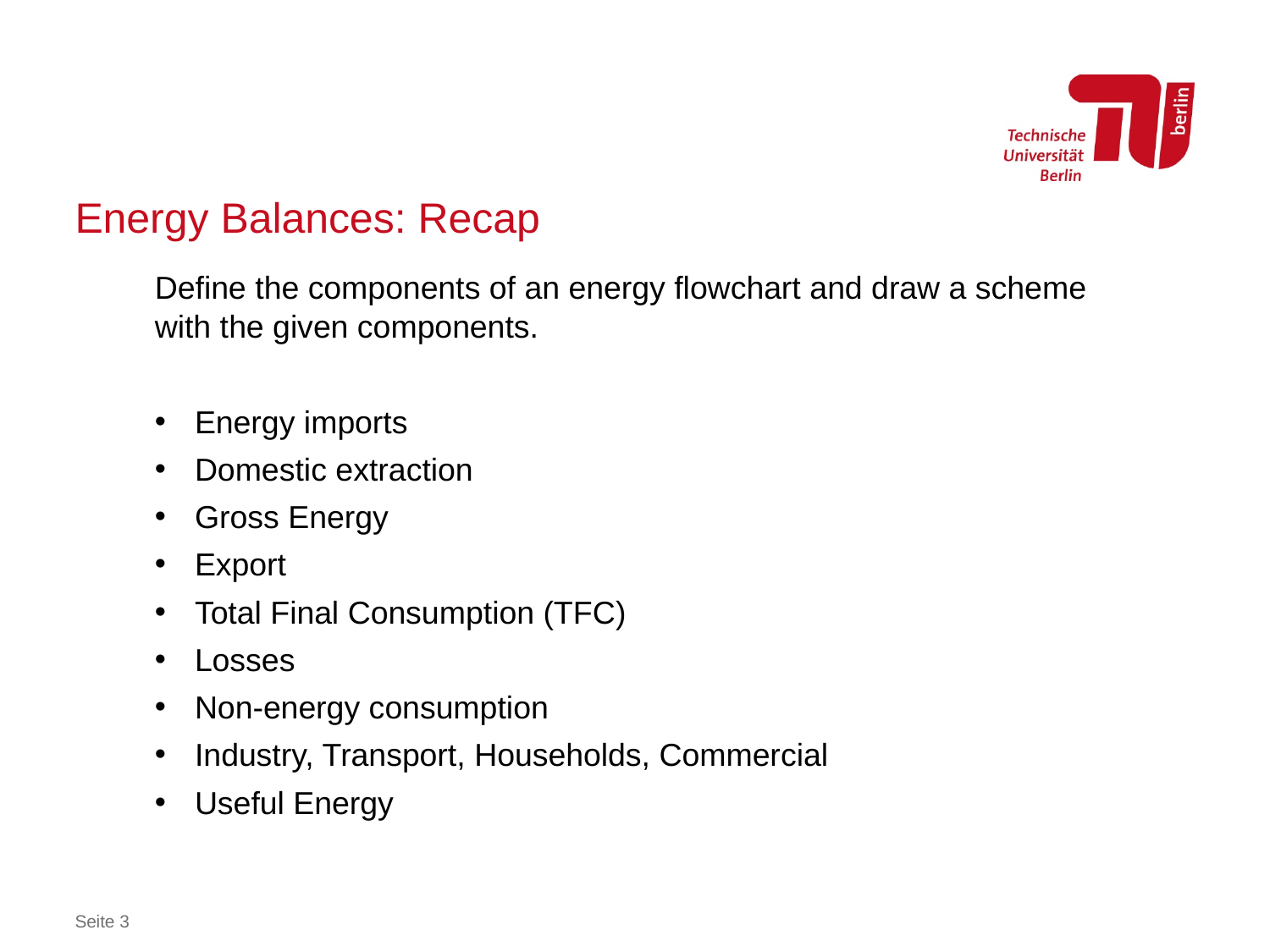

# Energy Balances: Recap
Define the components of an energy flowchart and draw a scheme with the given components.

Energy imports
Domestic extraction
Gross Energy
Export
Total Final Consumption (TFC)
Losses
Non-energy consumption
Industry, Transport, Households, Commercial
Useful Energy
Seite 3